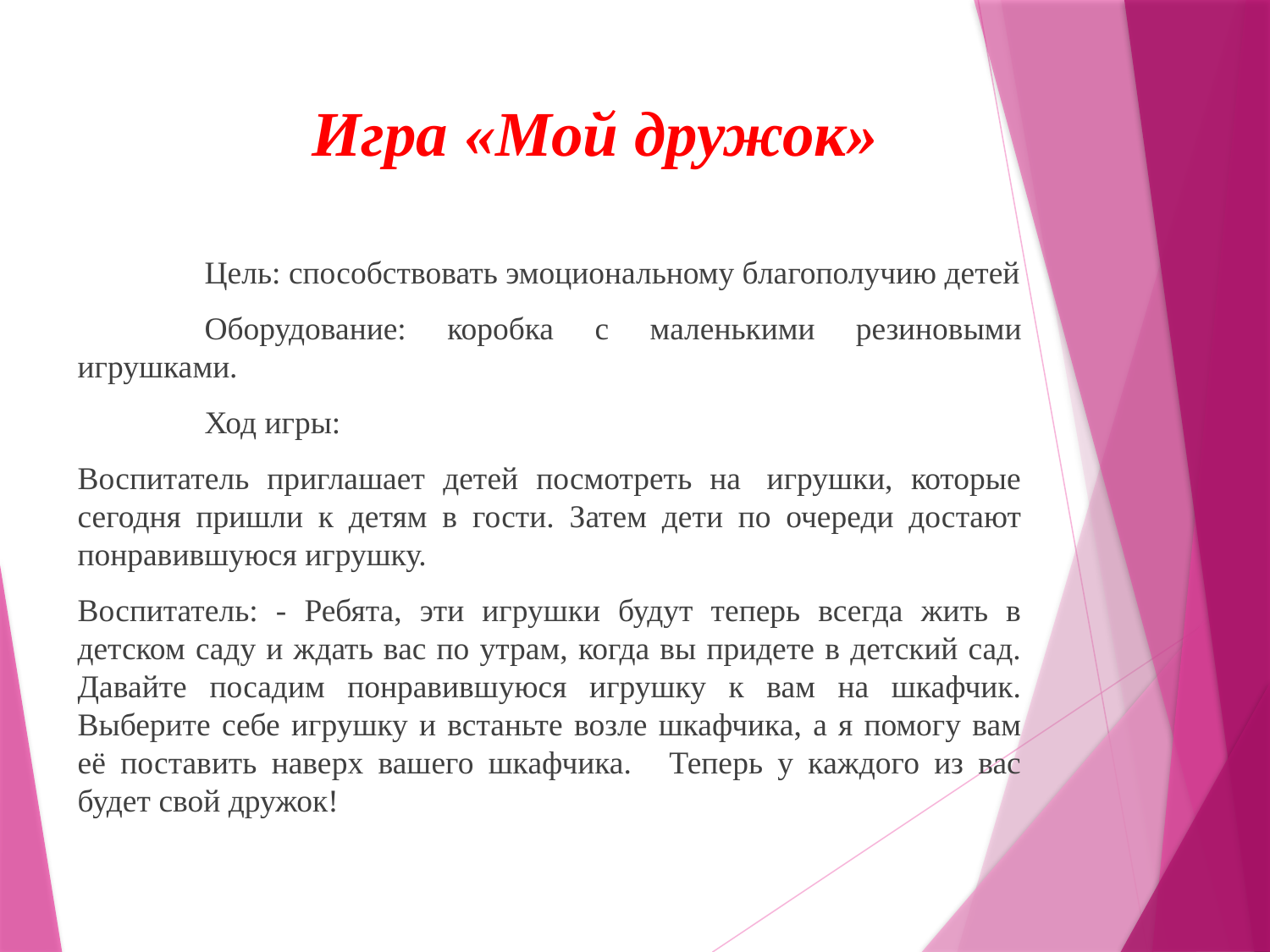

# Игра «Мой дружок»
	Цель: способствовать эмоциональному благополучию детей
	Оборудование: коробка с маленькими резиновыми игрушками.
	Ход игры:
Воспитатель приглашает детей посмотреть на  игрушки, которые сегодня пришли к детям в гости. Затем дети по очереди достают понравившуюся игрушку.
Воспитатель: - Ребята, эти игрушки будут теперь всегда жить в детском саду и ждать вас по утрам, когда вы придете в детский сад. Давайте посадим понравившуюся игрушку к вам на шкафчик. Выберите себе игрушку и встаньте возле шкафчика, а я помогу вам её поставить наверх вашего шкафчика.   Теперь у каждого из вас будет свой дружок!